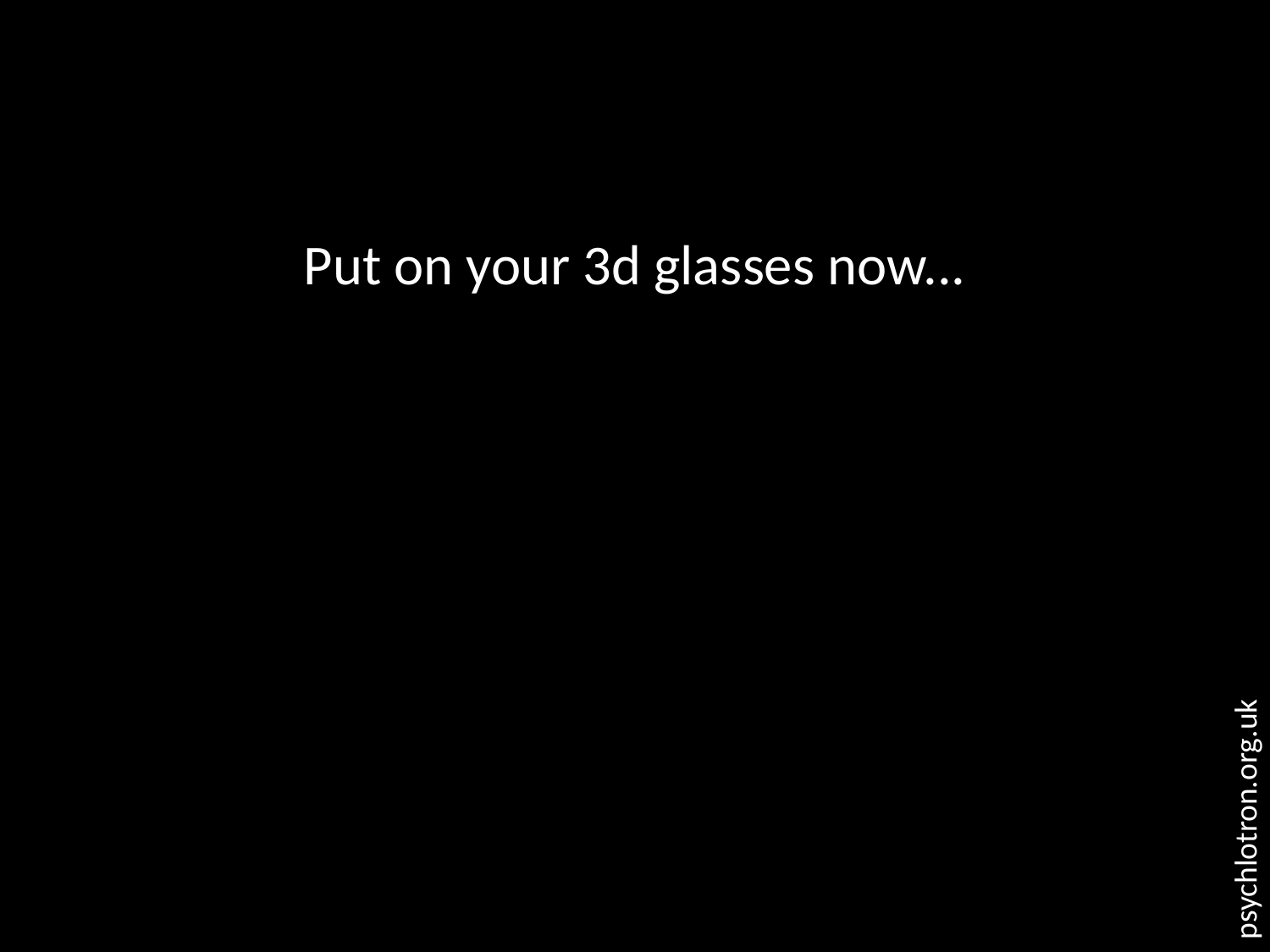

#
Put on your 3d glasses now...